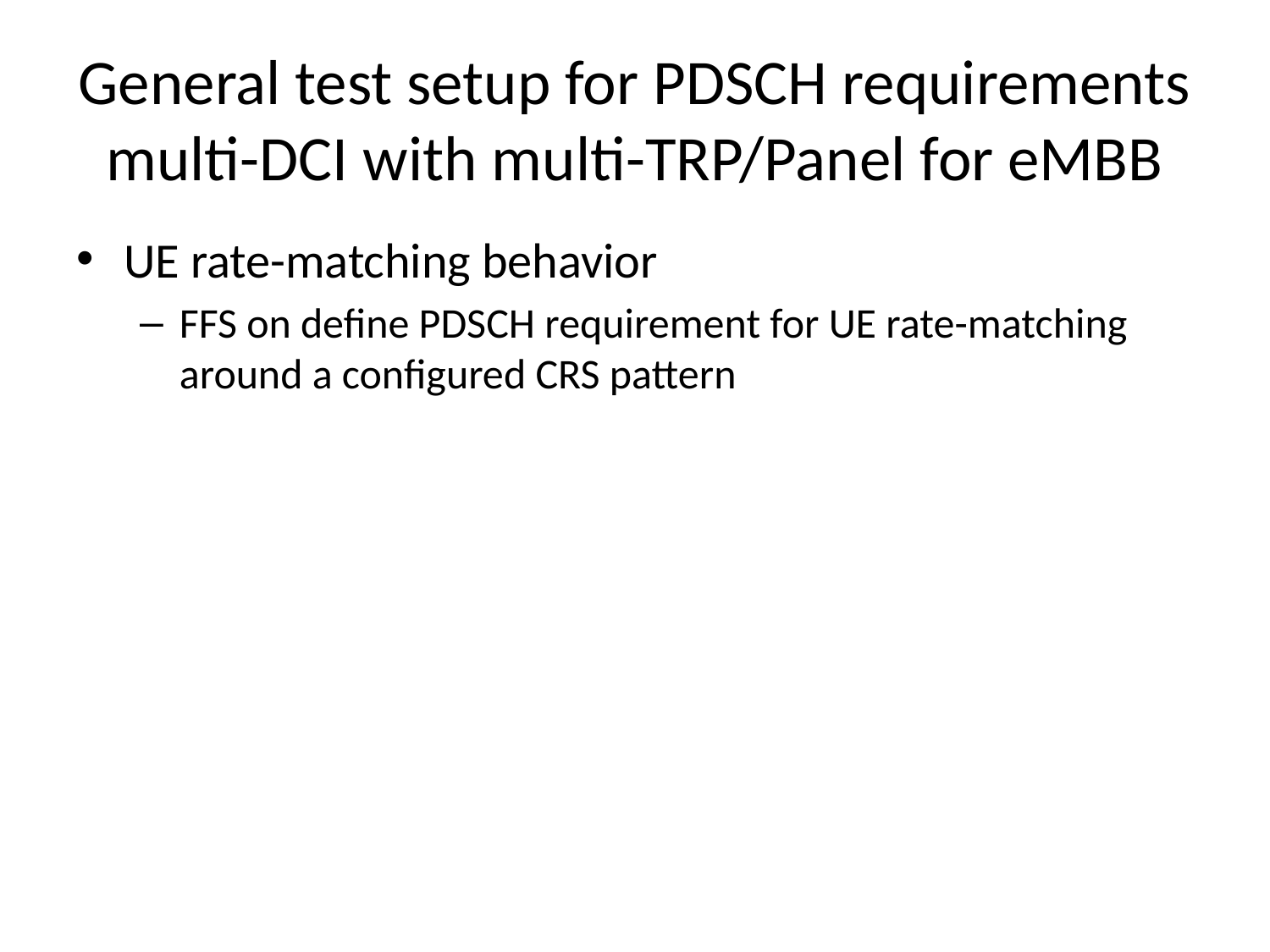

# General test setup for PDSCH requirements multi-DCI with multi-TRP/Panel for eMBB
UE rate-matching behavior
FFS on define PDSCH requirement for UE rate-matching around a configured CRS pattern